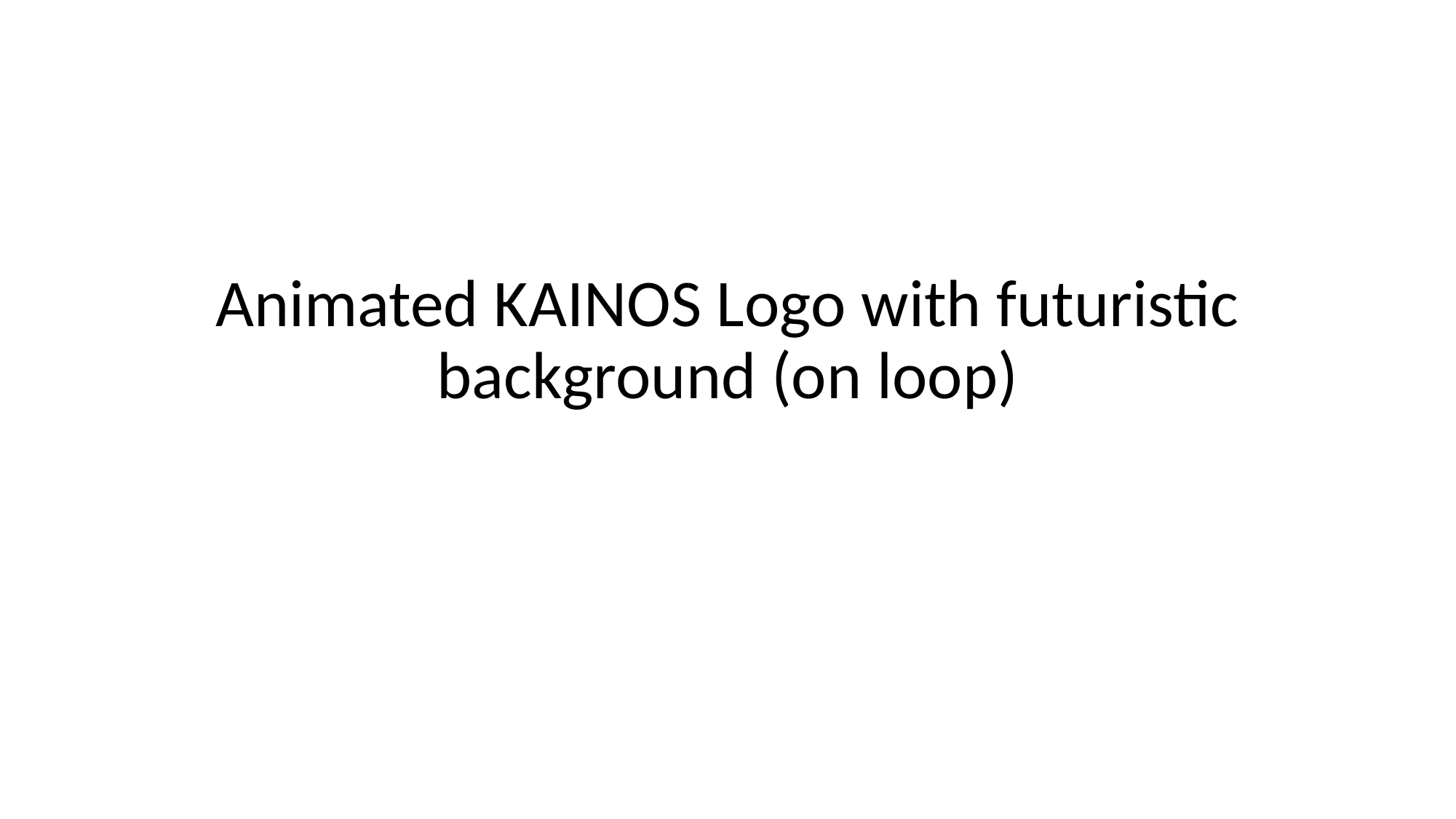

# Animated KAINOS Logo with futuristic background (on loop)